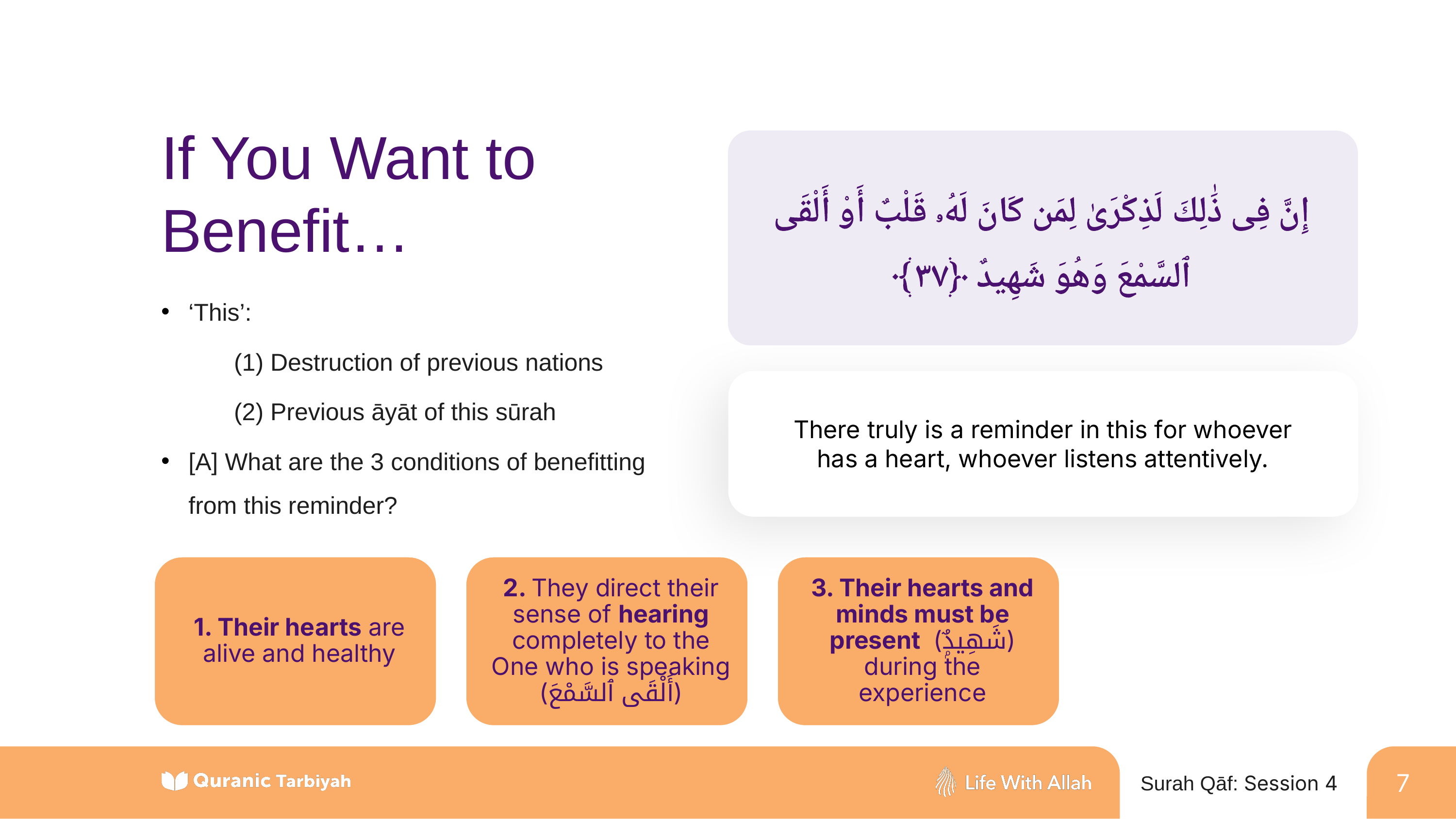

If You Want to
Benefit…

‘This’:
	(1) Destruction of previous nations
	(2) Previous āyāt of this sūrah
[A] What are the 3 conditions of benefitting from this reminder?

There truly is a reminder in this for whoever has a heart, whoever listens attentively.
1. Their hearts are alive and healthy
2. They direct their sense of hearing completely to the One who is speaking (أَلْقَى ٱلسَّمْعَ)
3. Their hearts and minds must be present  (شَهِيدٌۭ) during the experience